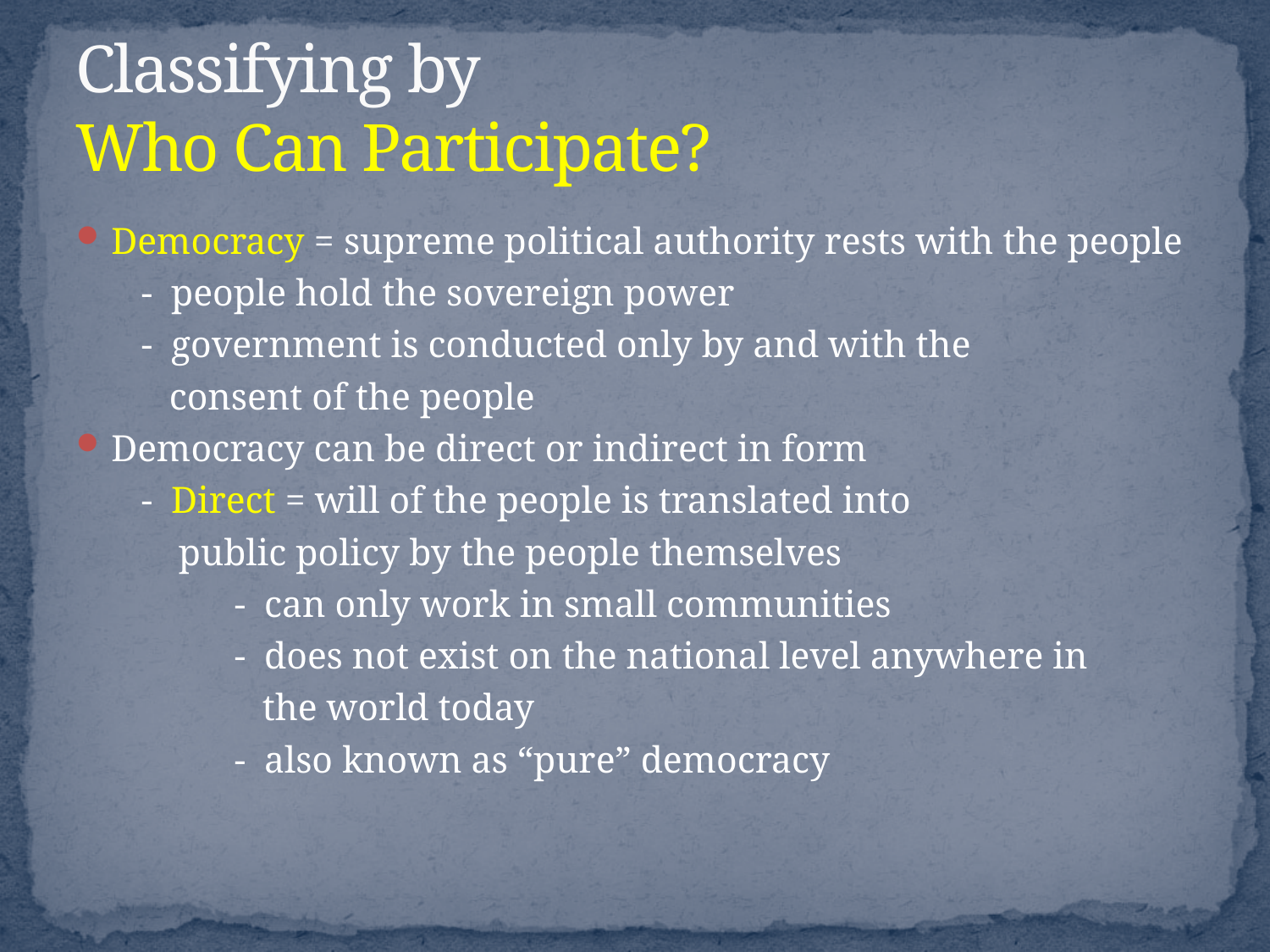

# Classifying by Who Can Participate?
Democracy = supreme political authority rests with the people
       -  people hold the sovereign power
       -  government is conducted only by and with the
          consent of the people
Democracy can be direct or indirect in form
       -  Direct = will of the people is translated into
           public policy by the people themselves
                 -  can only work in small communities
                 -  does not exist on the national level anywhere in
                    the world today
                 -  also known as “pure” democracy